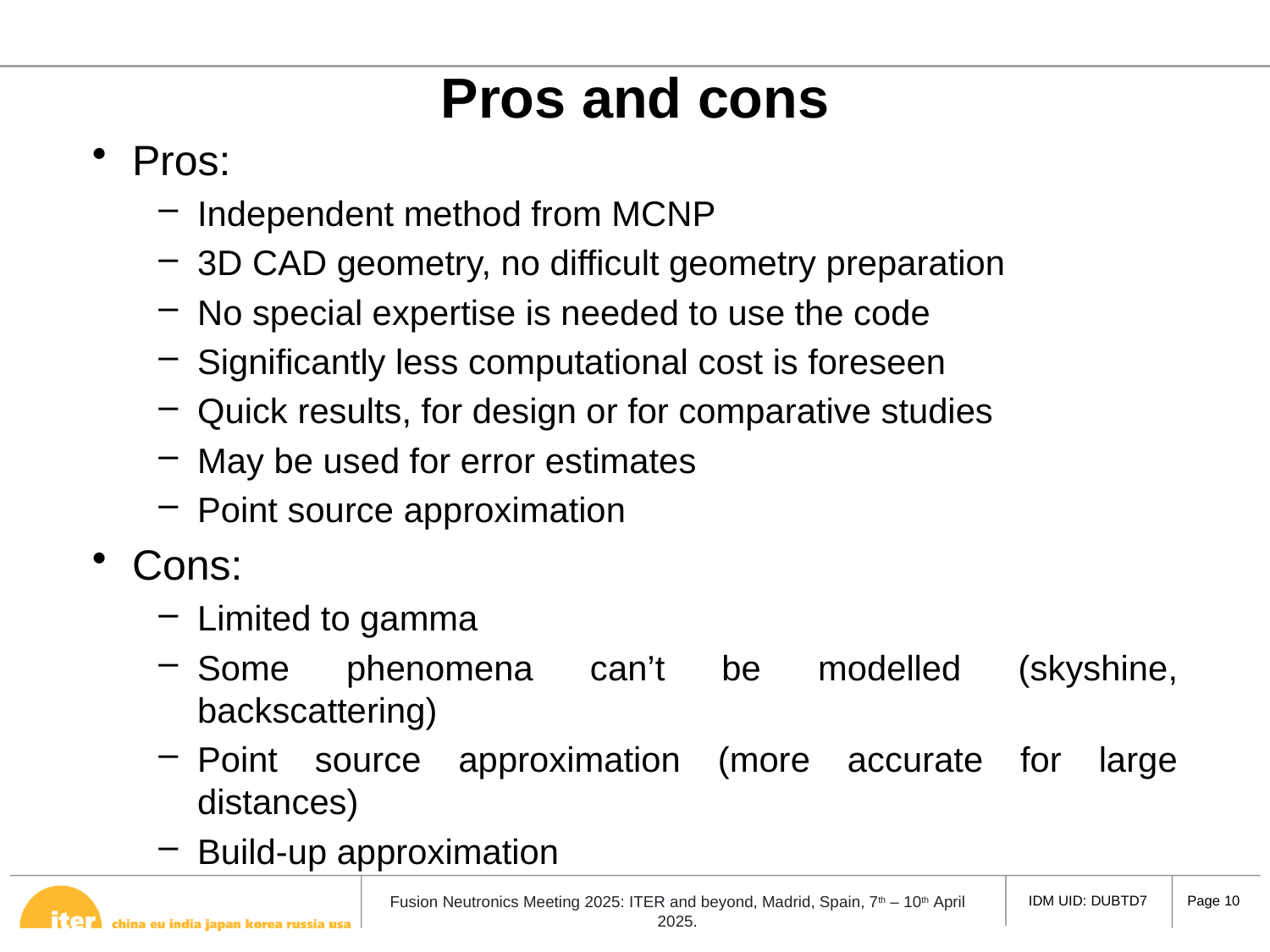

# Pros and cons
Pros:
Independent method from MCNP
3D CAD geometry, no difficult geometry preparation
No special expertise is needed to use the code
Significantly less computational cost is foreseen
Quick results, for design or for comparative studies
May be used for error estimates
Point source approximation
Cons:
Limited to gamma
Some phenomena can’t be modelled (skyshine, backscattering)
Point source approximation (more accurate for large distances)
Build-up approximation